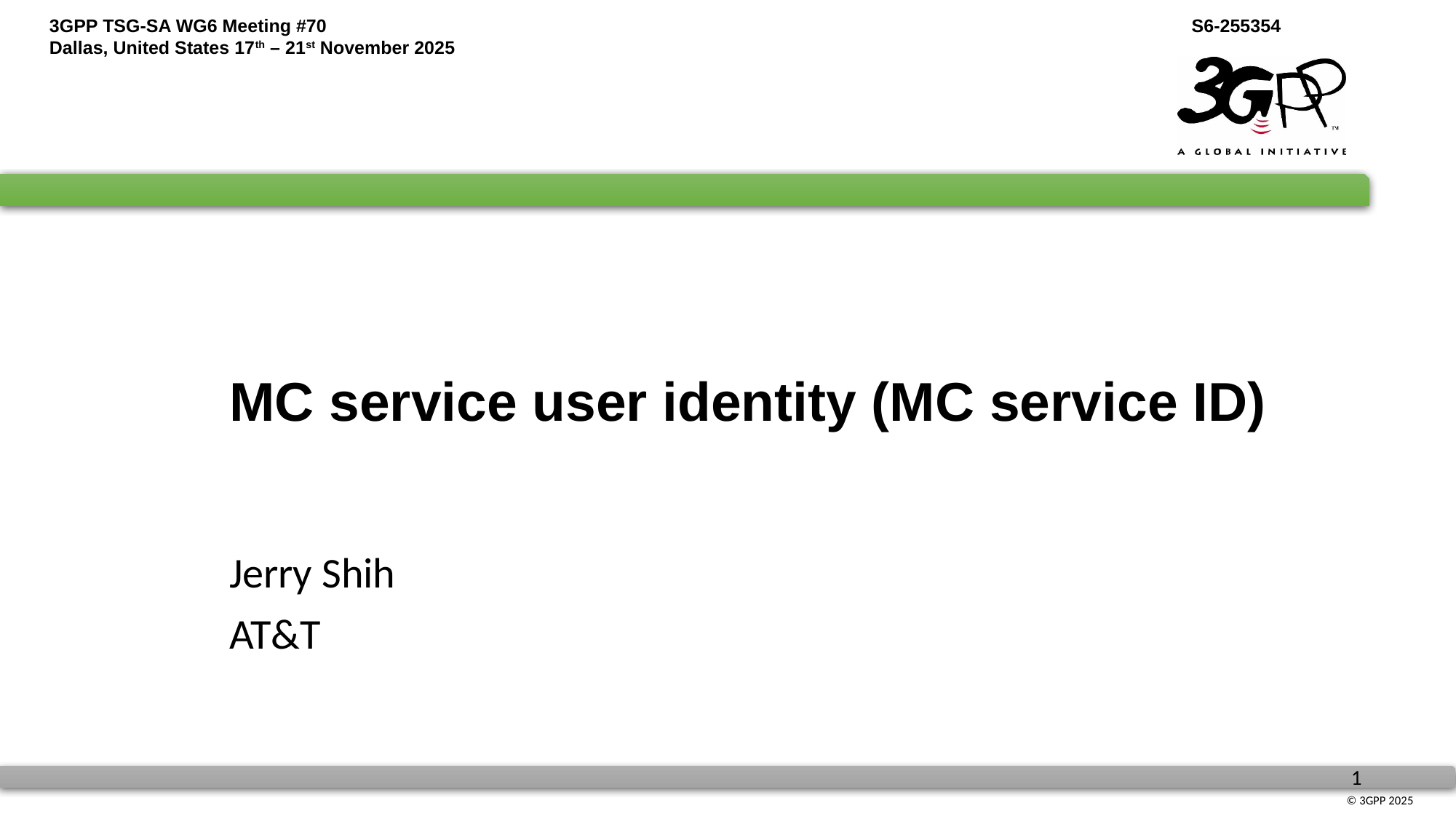

# MC service user identity (MC service ID)
Jerry Shih
AT&T